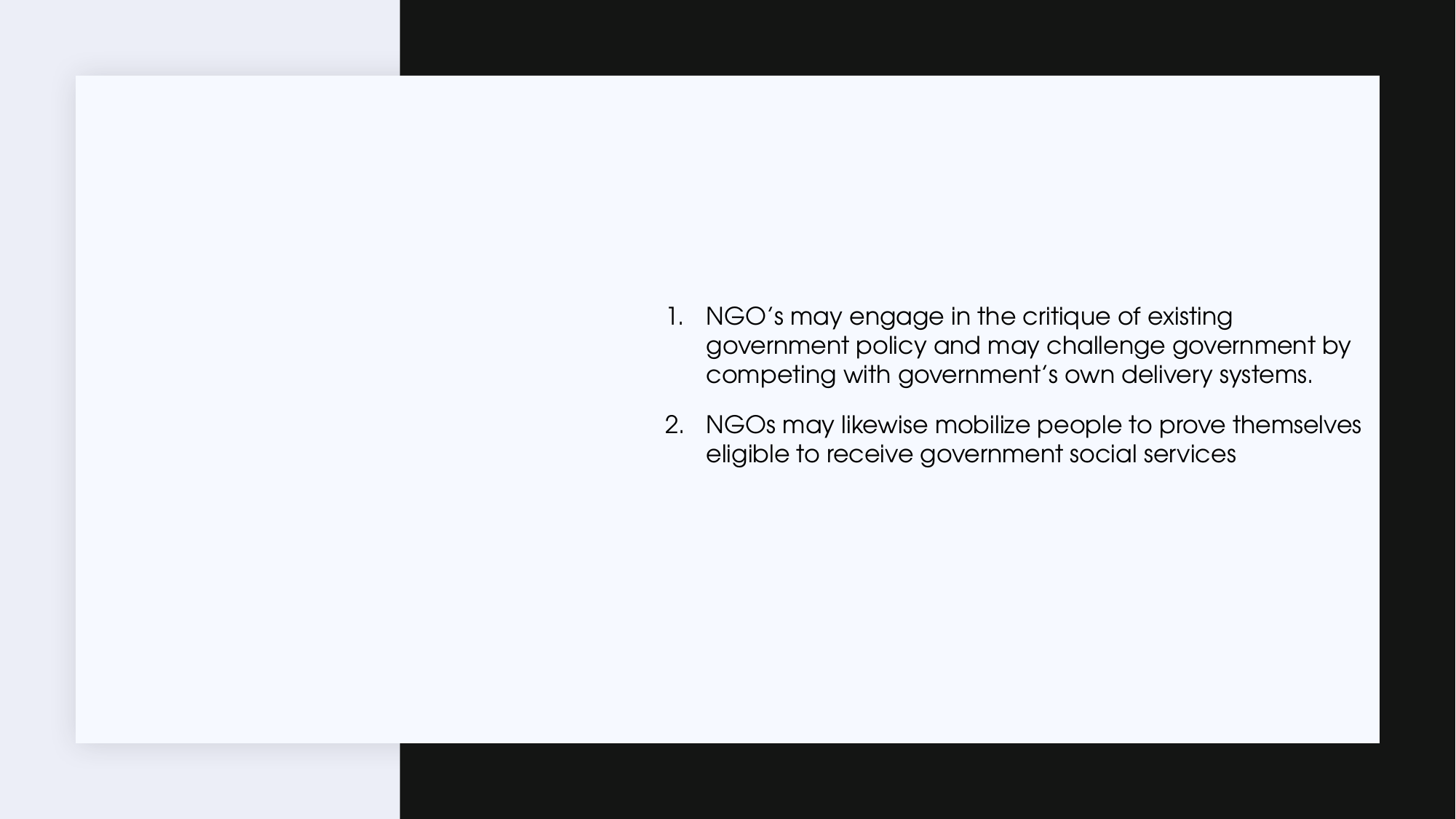

NGO’s may engage in the critique of existing government policy and may challenge government by competing with government’s own delivery systems.
NGOs may likewise mobilize people to prove themselves eligible to receive government social services